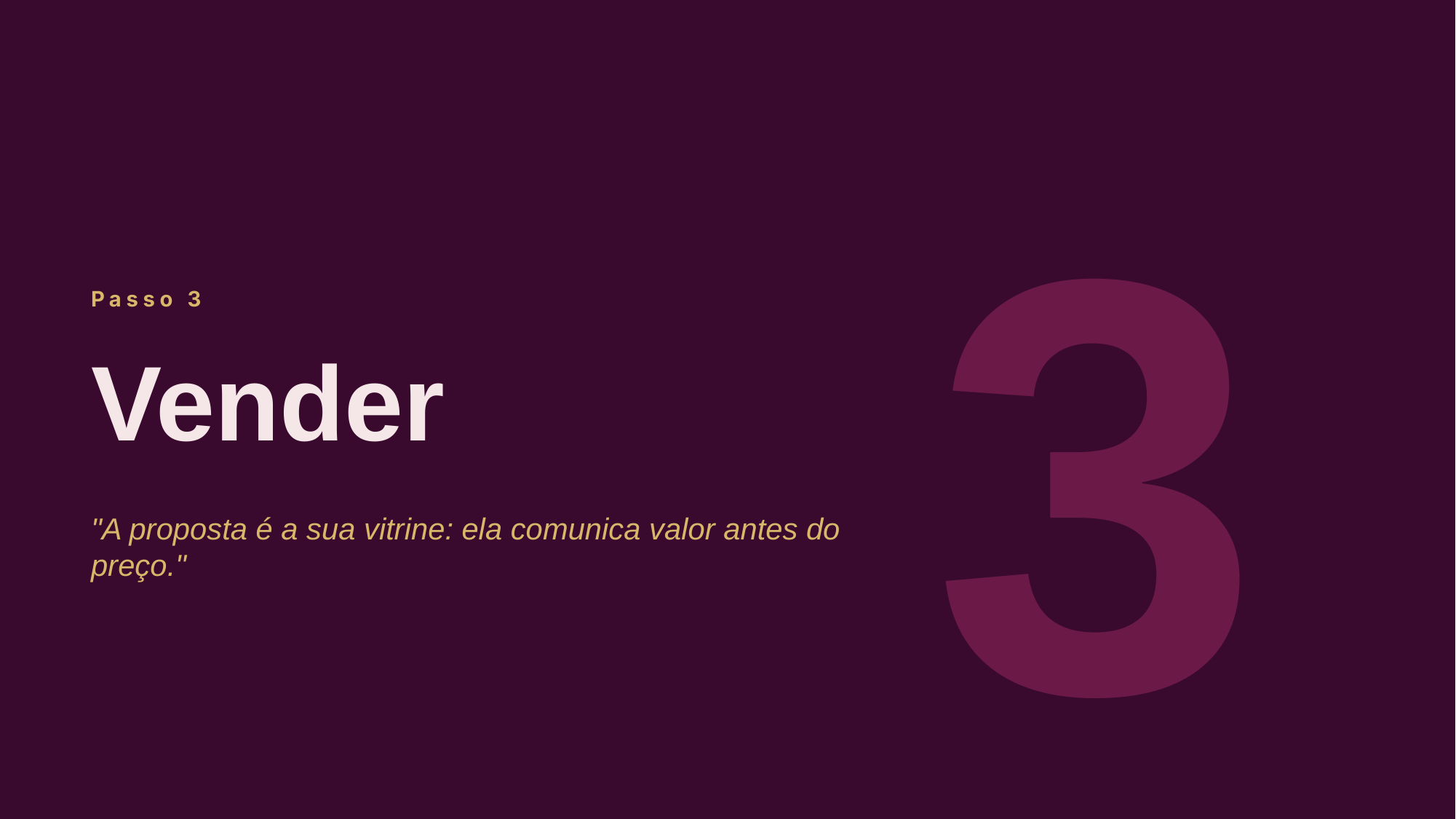

3
Passo 3
Vender
"A proposta é a sua vitrine: ela comunica valor antes do preço."